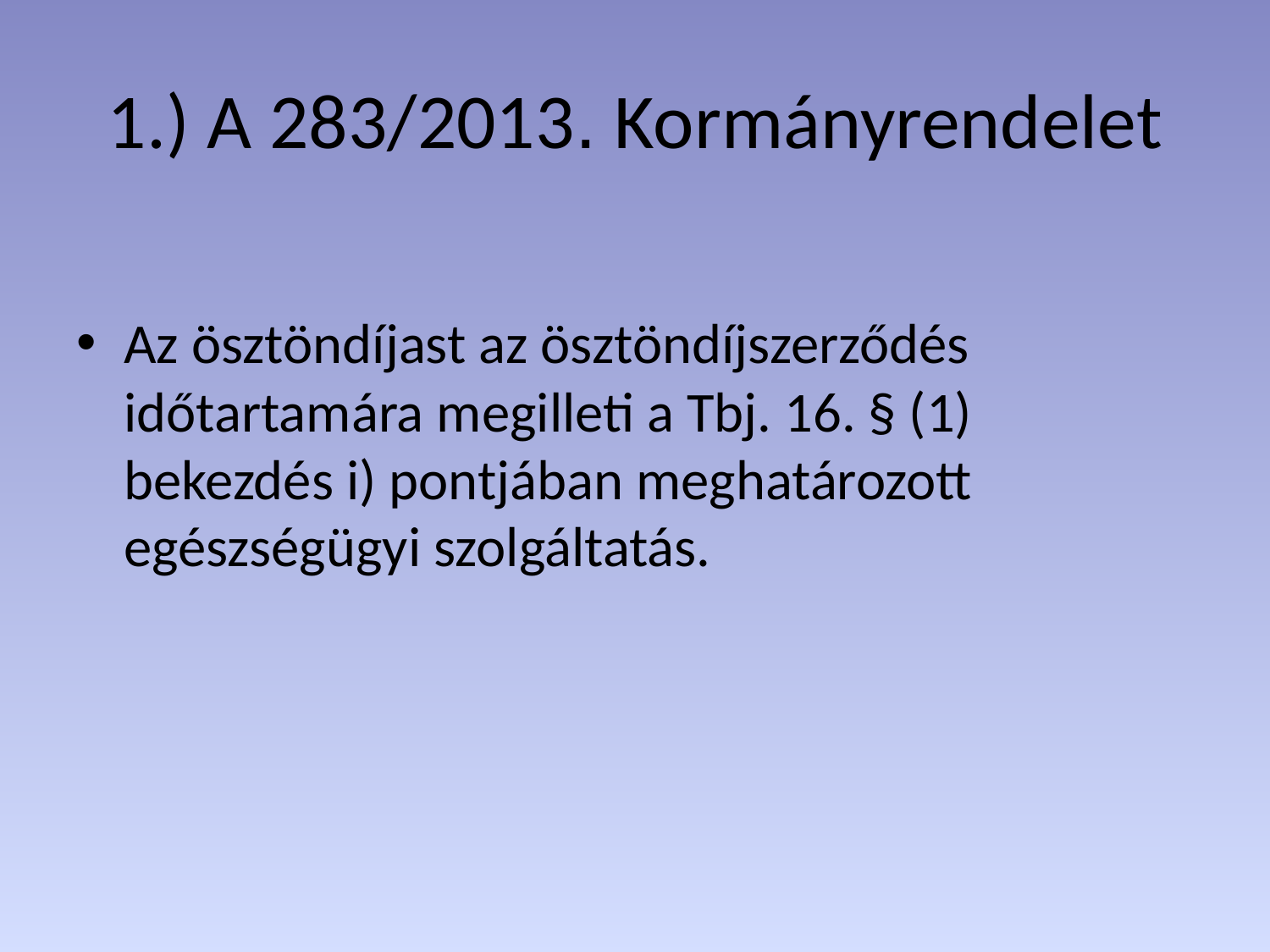

# 1.) A 283/2013. Kormányrendelet

Az ösztöndíjast az ösztöndíjszerződés időtartamára megilleti a Tbj. 16. § (1) bekezdés i) pontjában meghatározott egészségügyi szolgáltatás.